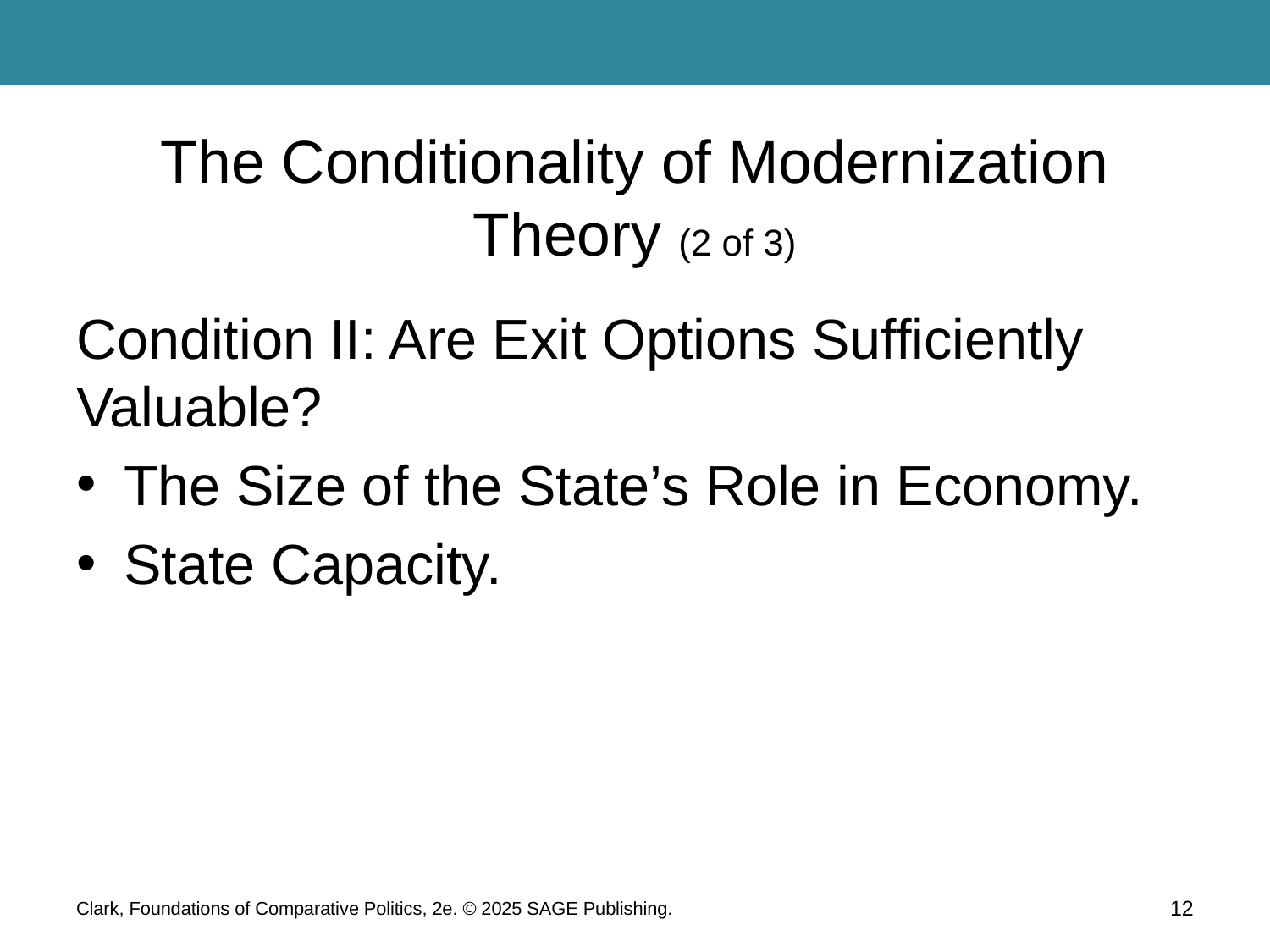

# The Conditionality of Modernization Theory (2 of 3)
Condition II: Are Exit Options Sufficiently Valuable?
The Size of the State’s Role in Economy.
State Capacity.
Clark, Foundations of Comparative Politics, 2e. © 2025 SAGE Publishing.
12